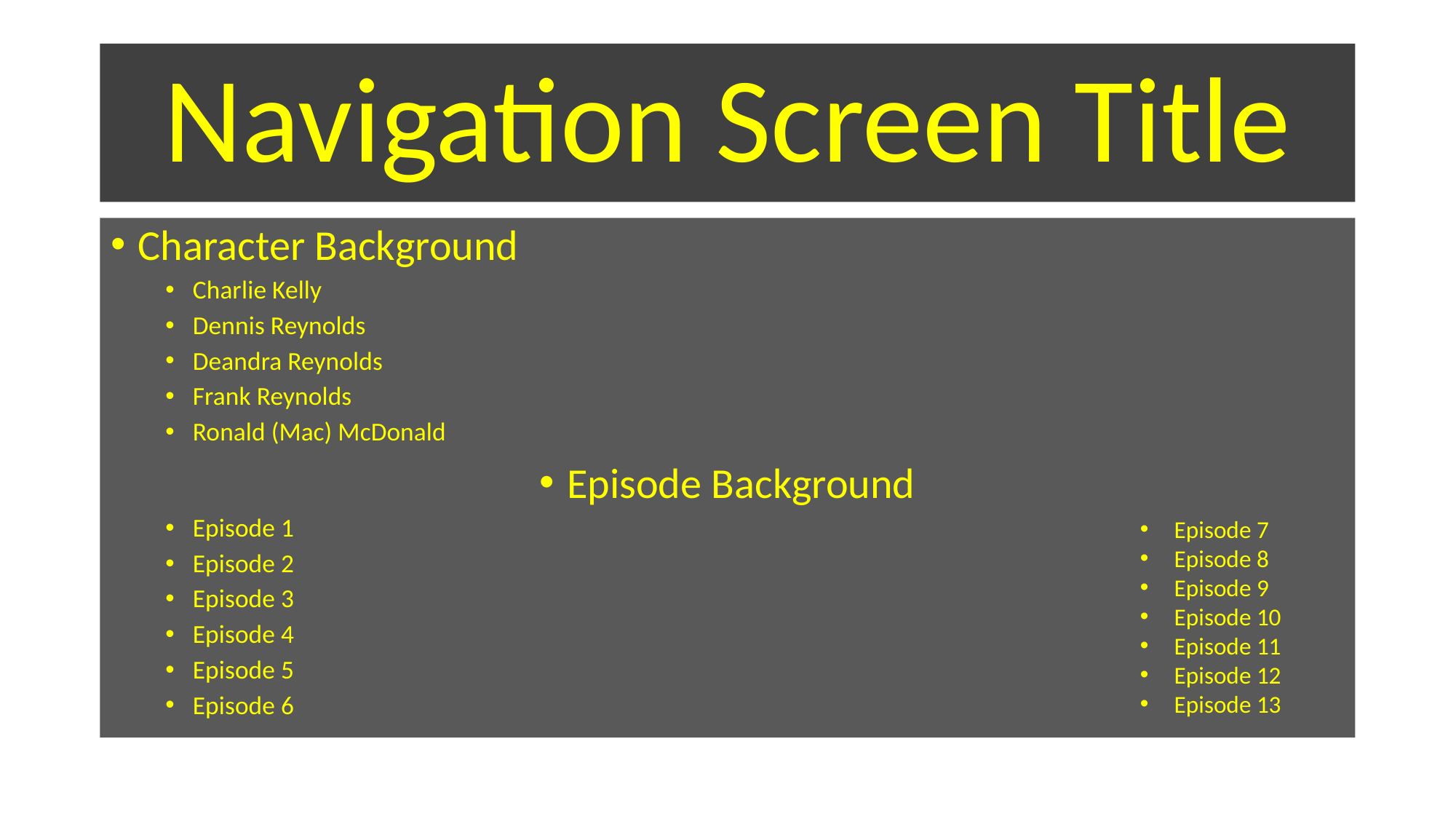

# Navigation Screen Title
Character Background
Charlie Kelly
Dennis Reynolds
Deandra Reynolds
Frank Reynolds
Ronald (Mac) McDonald
Episode Background
Episode 1
Episode 2
Episode 3
Episode 4
Episode 5
Episode 6
Episode 7
Episode 8
Episode 9
Episode 10
Episode 11
Episode 12
Episode 13